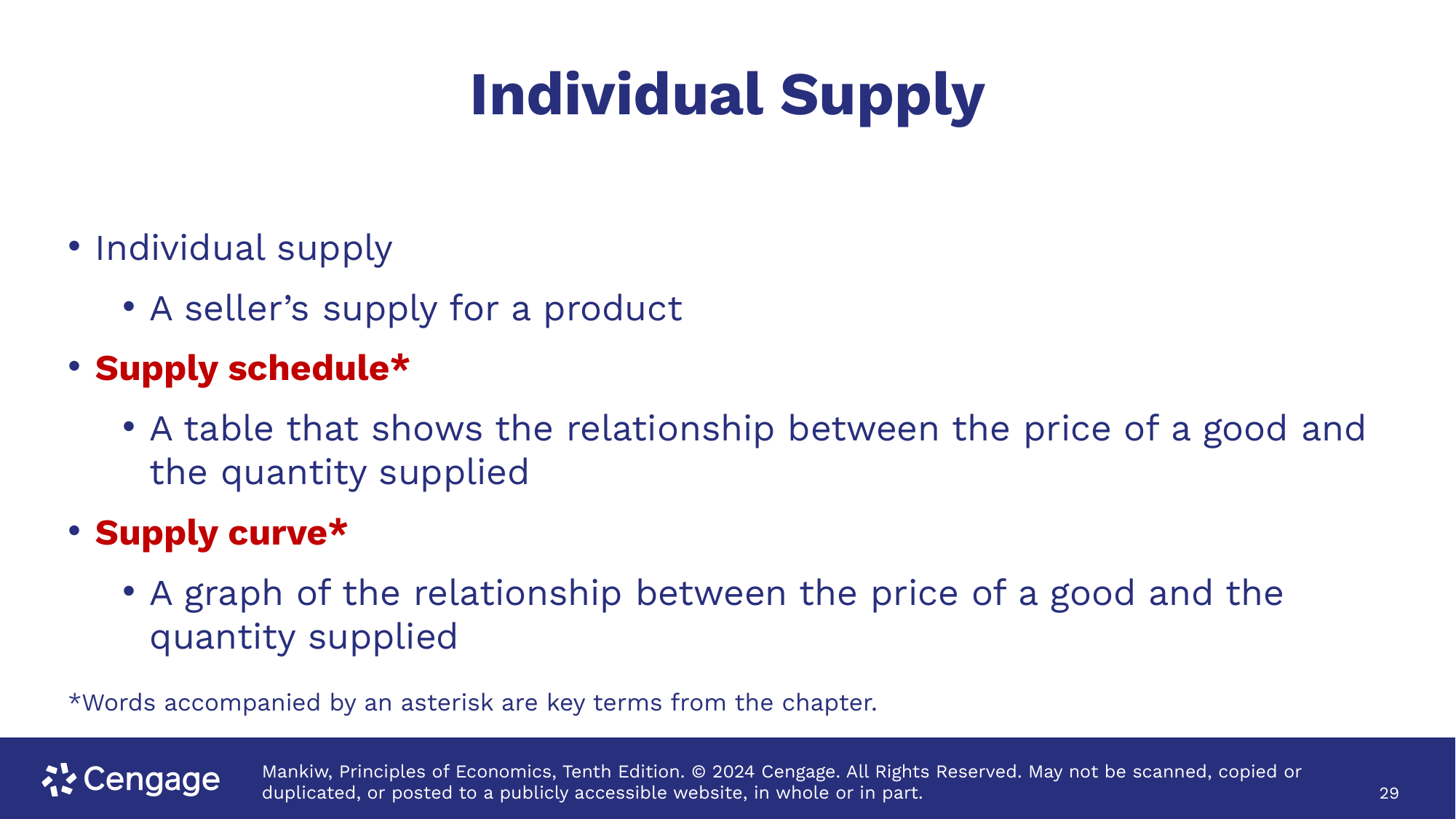

# Individual Supply
Individual supply
A seller’s supply for a product
Supply schedule*
A table that shows the relationship between the price of a good and the quantity supplied
Supply curve*
A graph of the relationship between the price of a good and the quantity supplied
*Words accompanied by an asterisk are key terms from the chapter.